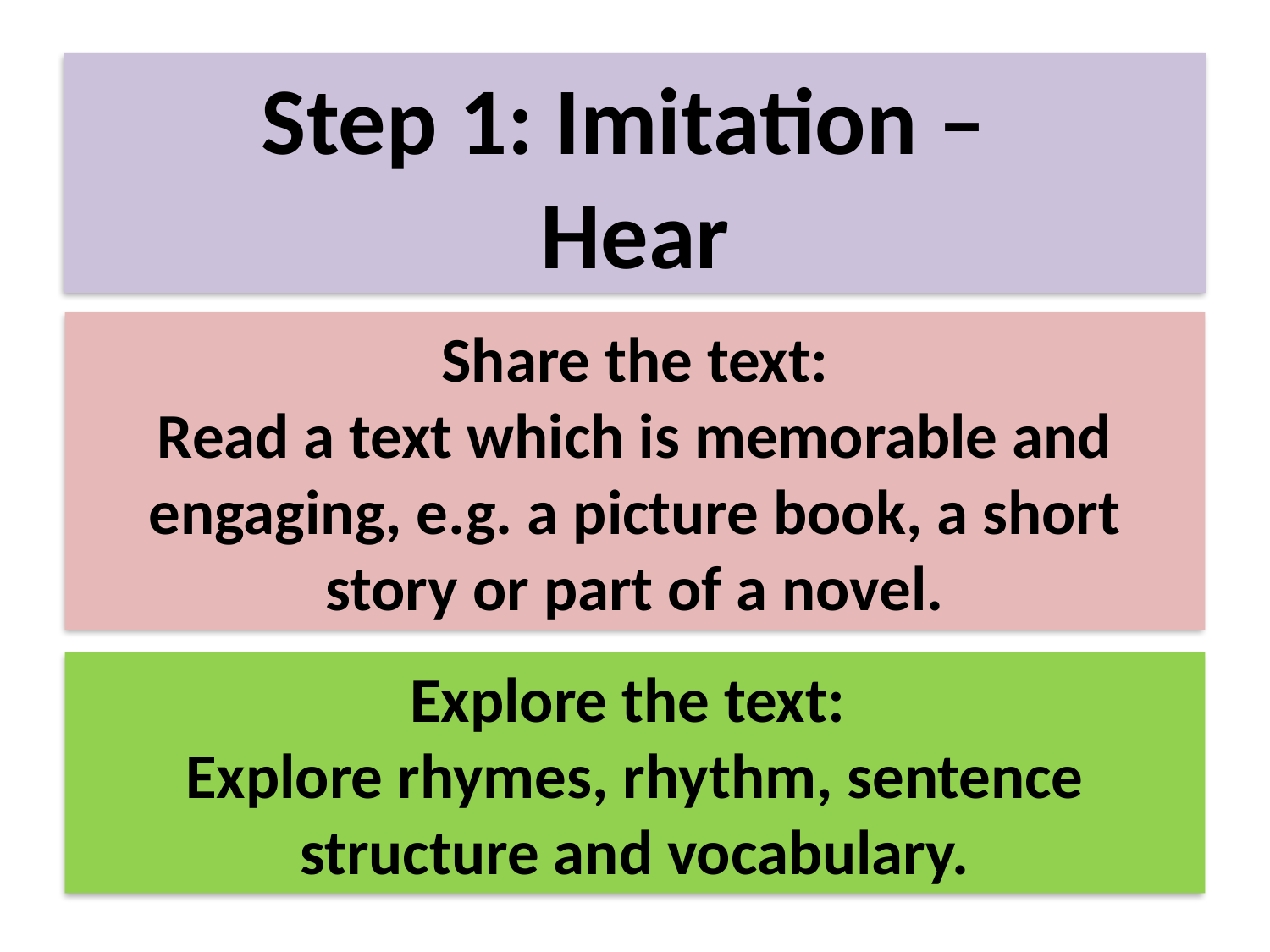

# Step 1: Imitation – Hear
Share the text:
Read a text which is memorable and engaging, e.g. a picture book, a short story or part of a novel.
Explore the text:
Explore rhymes, rhythm, sentence structure and vocabulary.